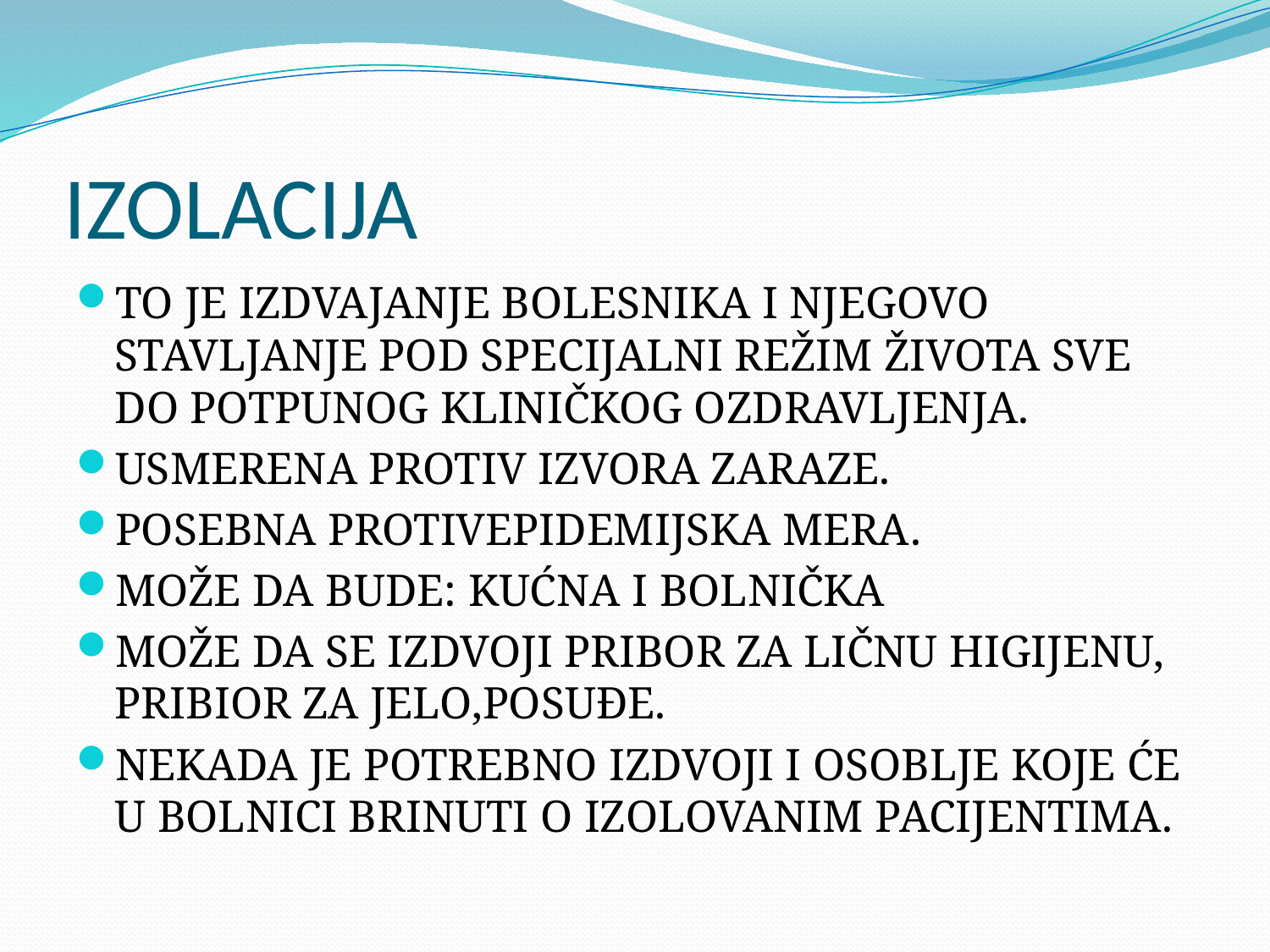

# IZOLACIJA
TO JE IZDVAJANJE BOLESNIKA I NJEGOVO STAVLJANJE POD SPECIJALNI REŽIM ŽIVOTA SVE DO POTPUNOG KLINIČKOG OZDRAVLJENJA.
USMERENA PROTIV IZVORA ZARAZE.
POSEBNA PROTIVEPIDEMIJSKA MERA.
MOŽE DA BUDE: KUĆNA I BOLNIČKA
MOŽE DA SE IZDVOJI PRIBOR ZA LIČNU HIGIJENU, PRIBIOR ZA JELO,POSUĐE.
NEKADA JE POTREBNO IZDVOJI I OSOBLJE KOJE ĆE U BOLNICI BRINUTI O IZOLOVANIM PACIJENTIMA.